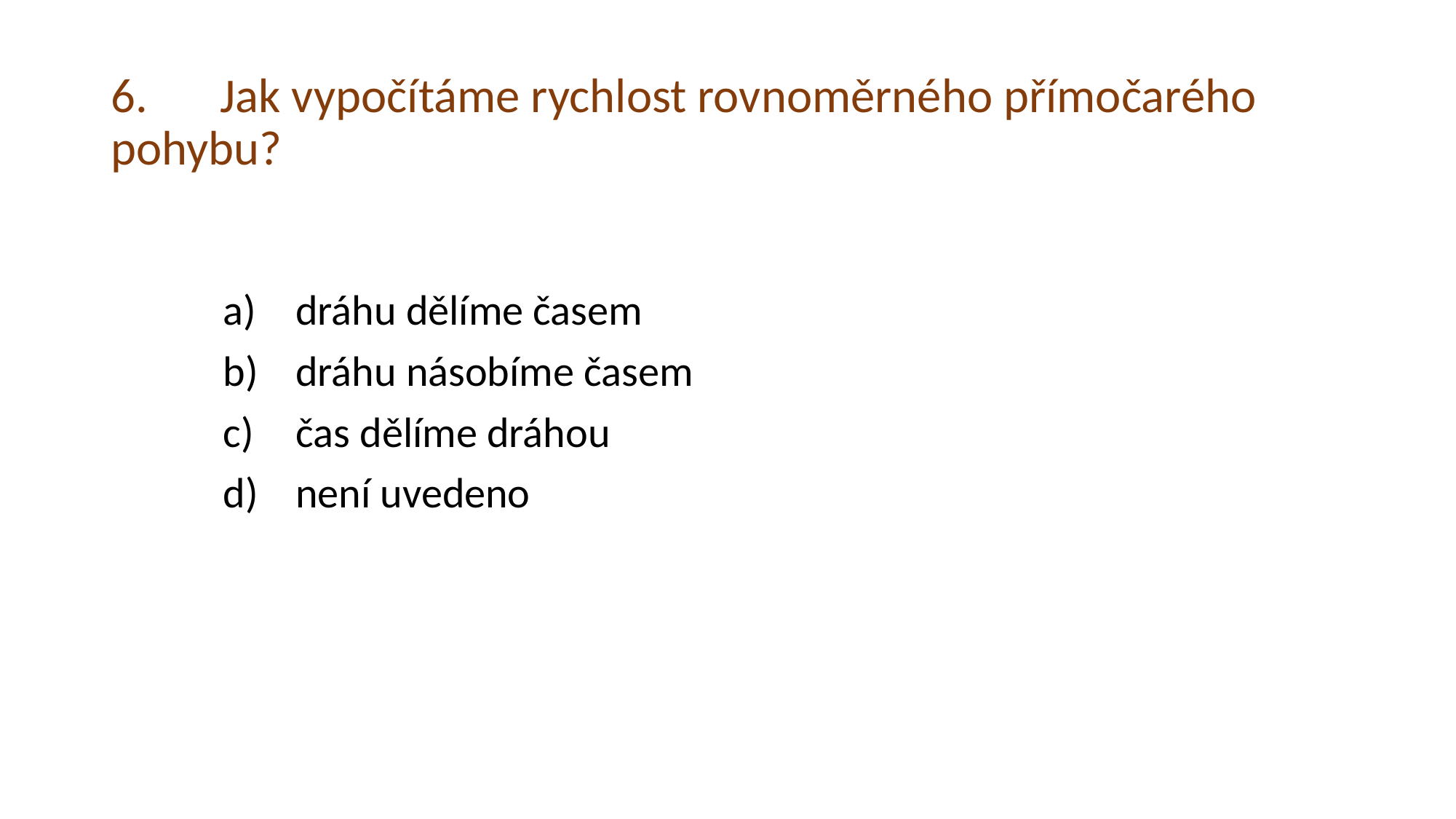

# 6.	Jak vypočítáme rychlost rovnoměrného přímočarého 	pohybu?
dráhu dělíme časem
dráhu násobíme časem
čas dělíme dráhou
není uvedeno